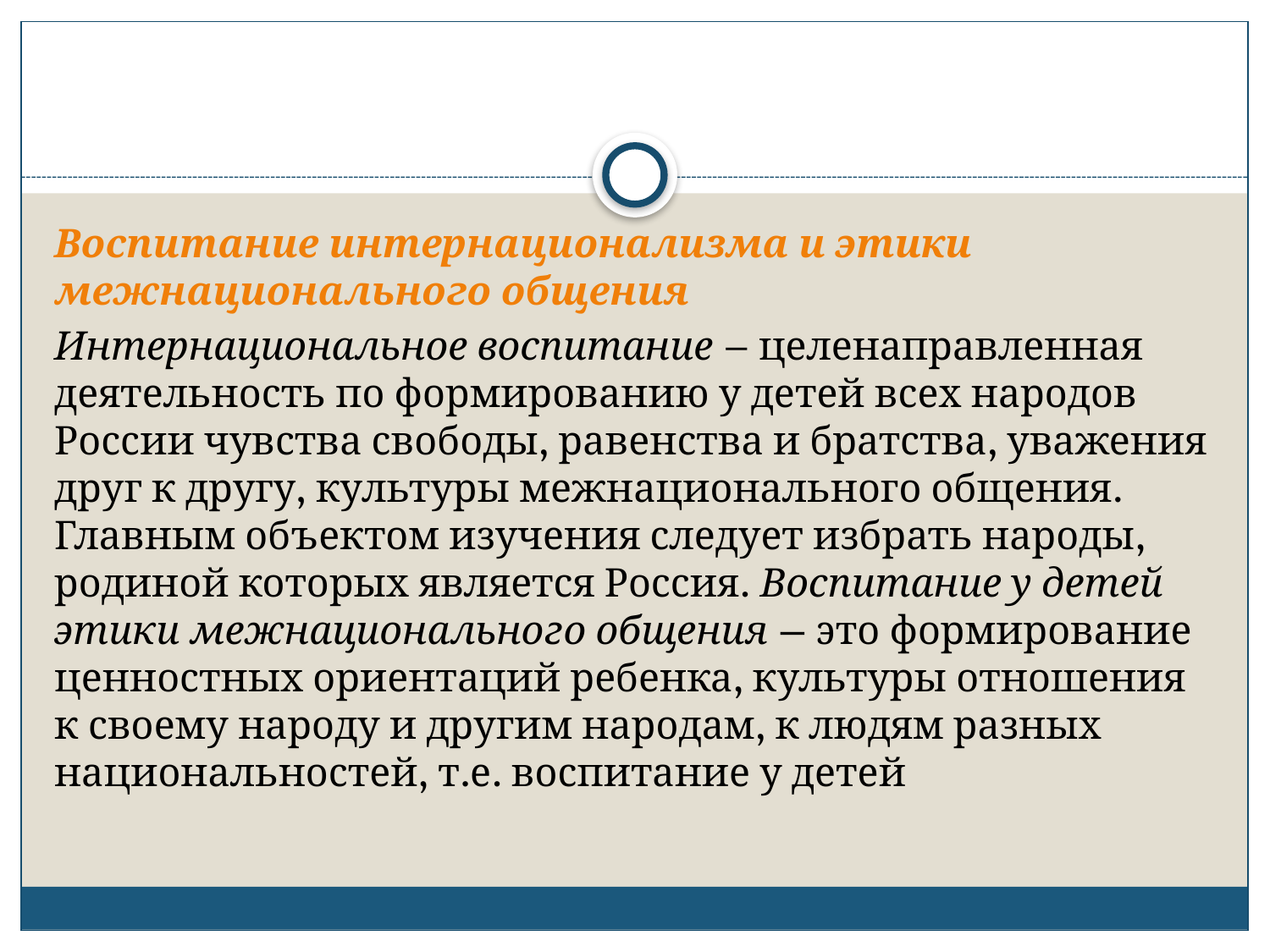

Воспитание интернационализма и этики межнационального общения
Интернациональное воспитание – целенаправленная деятельность по формированию у детей всех народов России чувства свободы, равенства и братства, уважения друг к другу, культуры межнационального общения. Главным объектом изучения следует избрать народы, родиной которых является Россия. Воспитание у детей этики межнационального общения – это формирование ценностных ориентаций ребенка, культуры отношения к своему народу и другим народам, к людям разных национальностей, т.е. воспитание у детей